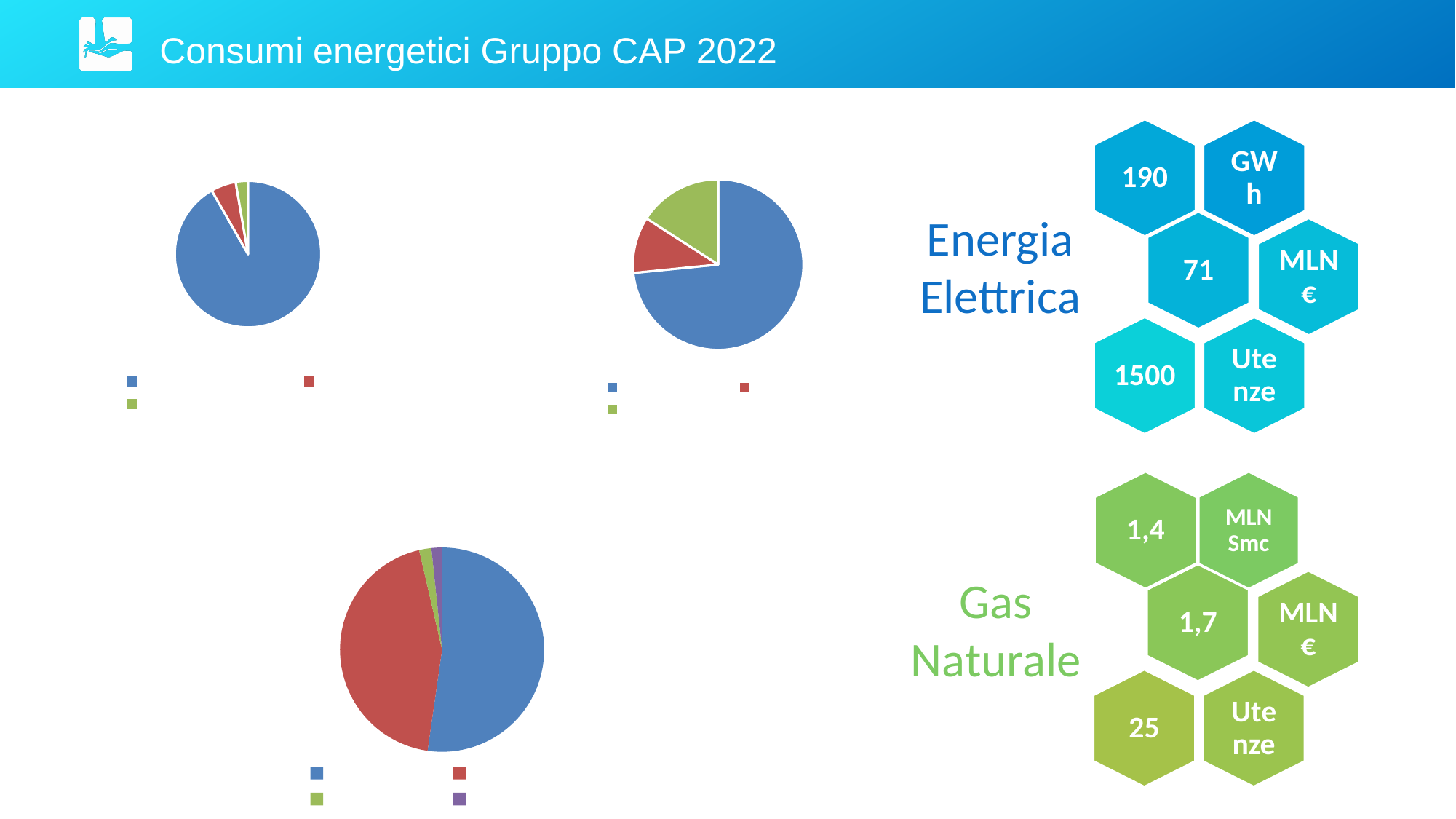

Consumi energetici Gruppo CAP 2022

### Chart: Energia consumata

| Category |  |
|---|---|
| ENERGIA ELETTRICA | 0.9174337006894632 |
| BIOGAS | 0.05536498662408074 |
| ALTRO | 0.027201312686455925 |

### Chart: Dettaglio altri vettori

| Category |  |
|---|---|
| GAS NATURALE | 0.7342689356542244 |
| BENZINA | 0.10668861799429945 |
| GASOLIO | 0.15904244635147624 |
GWh
190
71
MLN€
Utenze
1500
Energia
Elettrica

### Chart: Energia per servizio

| Category |  |  |
|---|---|---|
| Depurazione | 0.5226892430601042 | 0.9174337006894632 |
| Acquedotto | 0.4411483346239281 | 0.05536498662408074 |
| Fognatura | 0.019360593325257924 | 0.027201312686455925 |
| Servizi generali | 0.016801828990709568 | 0.0 |
MLN Smc
1,4
1,7
MLN€
Utenze
25
Gas
Naturale